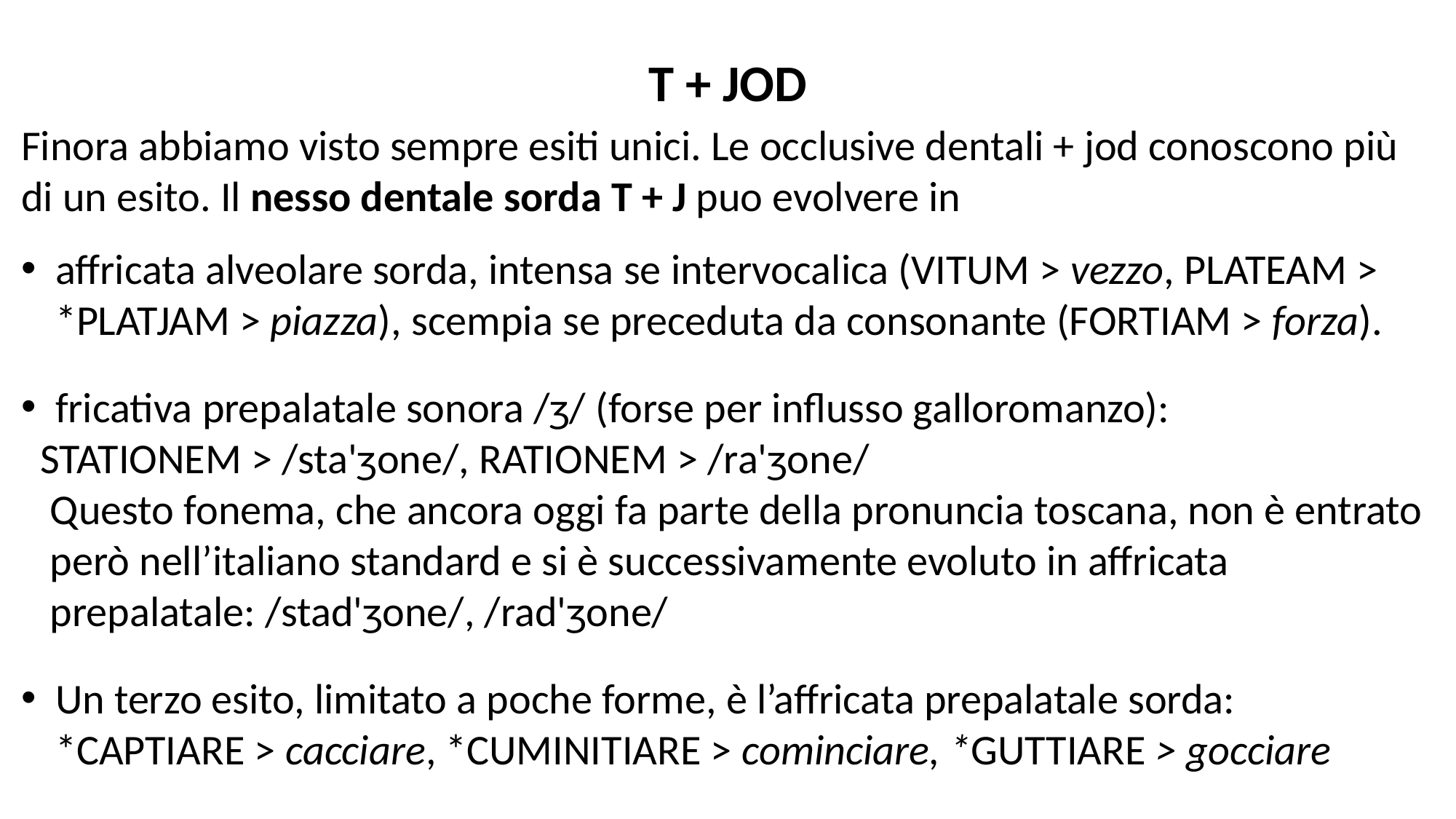

# T + JOD
Finora abbiamo visto sempre esiti unici. Le occlusive dentali + jod conoscono più di un esito. Il nesso dentale sorda T + J puo evolvere in

affricata alveolare sorda, intensa se intervocalica (VITUM > vezzo, PLATEAM > *PLATJAM > piazza), scempia se preceduta da consonante (FORTIAM > forza).

fricativa prepalatale sonora /ʒ/ (forse per influsso galloromanzo):
  STATIONEM > /sta'ʒone/, RATIONEM > /ra'ʒone/
   Questo fonema, che ancora oggi fa parte della pronuncia toscana, non è entrato
   però nell’italiano standard e si è successivamente evoluto in affricata
   prepalatale: /stad'ʒone/, /rad'ʒone/

Un terzo esito, limitato a poche forme, è l’affricata prepalatale sorda: *CAPTIARE > cacciare, *CUMINITIARE > cominciare, *GUTTIARE > gocciare